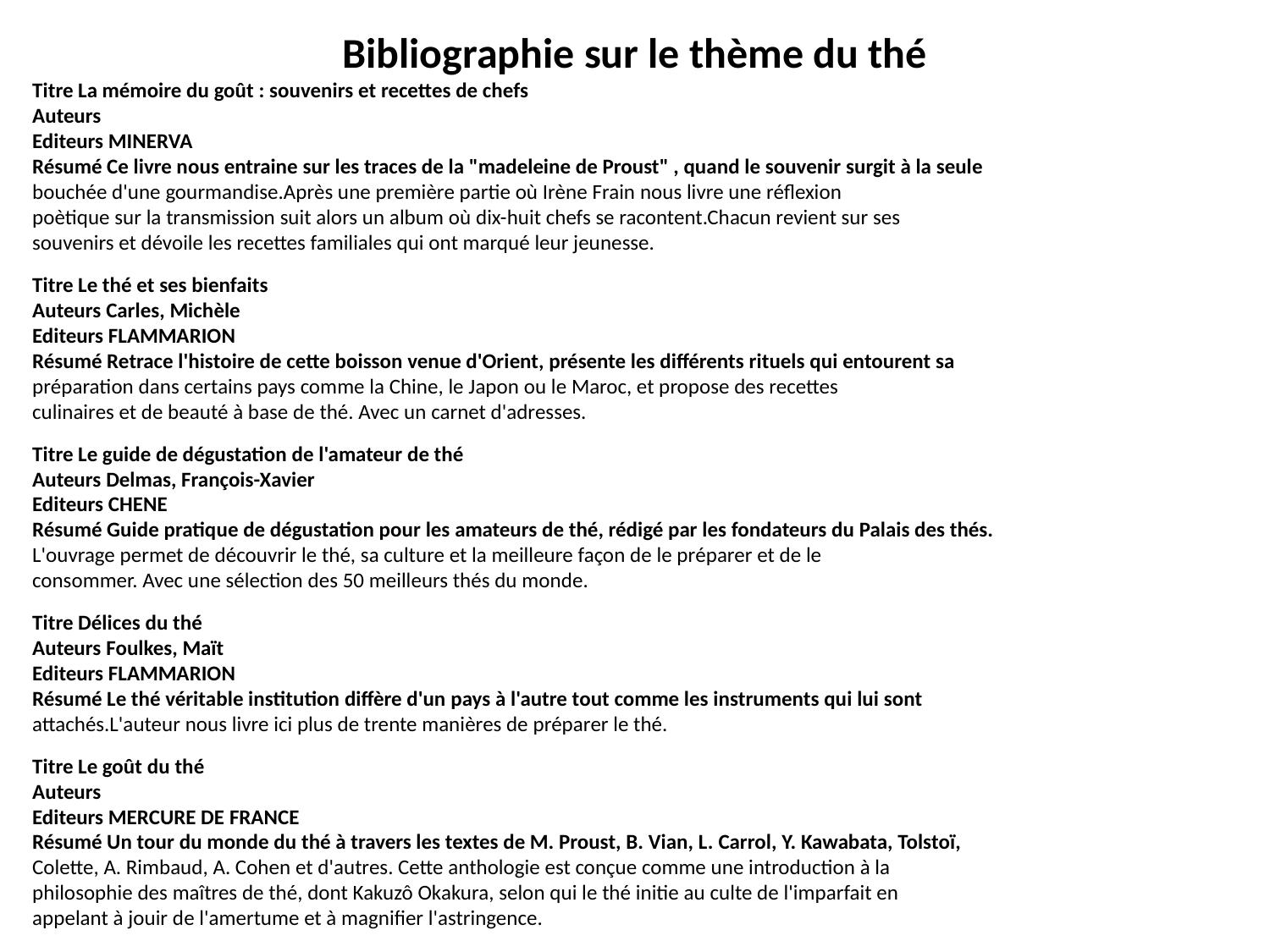

Bibliographie sur le thème du thé
Titre La mémoire du goût : souvenirs et recettes de chefs
Auteurs
Editeurs MINERVA
Résumé Ce livre nous entraine sur les traces de la "madeleine de Proust" , quand le souvenir surgit à la seule
bouchée d'une gourmandise.Après une première partie où Irène Frain nous livre une réflexion
poètique sur la transmission suit alors un album où dix-huit chefs se racontent.Chacun revient sur ses
souvenirs et dévoile les recettes familiales qui ont marqué leur jeunesse.

Titre Le thé et ses bienfaits
Auteurs Carles, Michèle
Editeurs FLAMMARION
Résumé Retrace l'histoire de cette boisson venue d'Orient, présente les différents rituels qui entourent sa
préparation dans certains pays comme la Chine, le Japon ou le Maroc, et propose des recettes
culinaires et de beauté à base de thé. Avec un carnet d'adresses.

Titre Le guide de dégustation de l'amateur de thé
Auteurs Delmas, François-Xavier
Editeurs CHENE
Résumé Guide pratique de dégustation pour les amateurs de thé, rédigé par les fondateurs du Palais des thés.
L'ouvrage permet de découvrir le thé, sa culture et la meilleure façon de le préparer et de le
consommer. Avec une sélection des 50 meilleurs thés du monde.

Titre Délices du thé
Auteurs Foulkes, Maït
Editeurs FLAMMARION
Résumé Le thé véritable institution diffère d'un pays à l'autre tout comme les instruments qui lui sont
attachés.L'auteur nous livre ici plus de trente manières de préparer le thé.

Titre Le goût du thé
Auteurs
Editeurs MERCURE DE FRANCE
Résumé Un tour du monde du thé à travers les textes de M. Proust, B. Vian, L. Carrol, Y. Kawabata, Tolstoï,
Colette, A. Rimbaud, A. Cohen et d'autres. Cette anthologie est conçue comme une introduction à la
philosophie des maîtres de thé, dont Kakuzô Okakura, selon qui le thé initie au culte de l'imparfait en
appelant à jouir de l'amertume et à magnifier l'astringence.